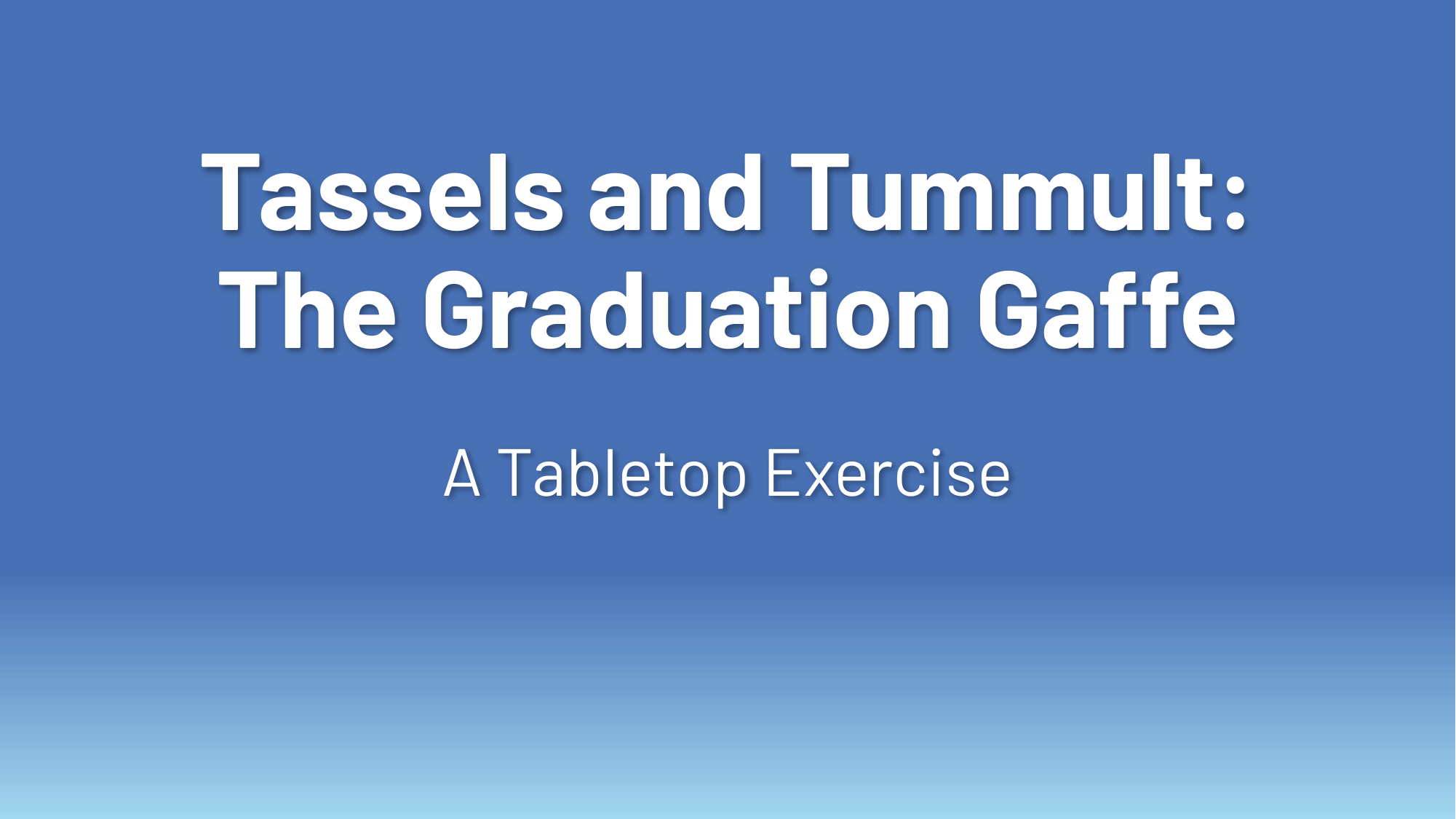

# Tassels and Tummult: The Graduation Gaffe
A Tabletop Exercise